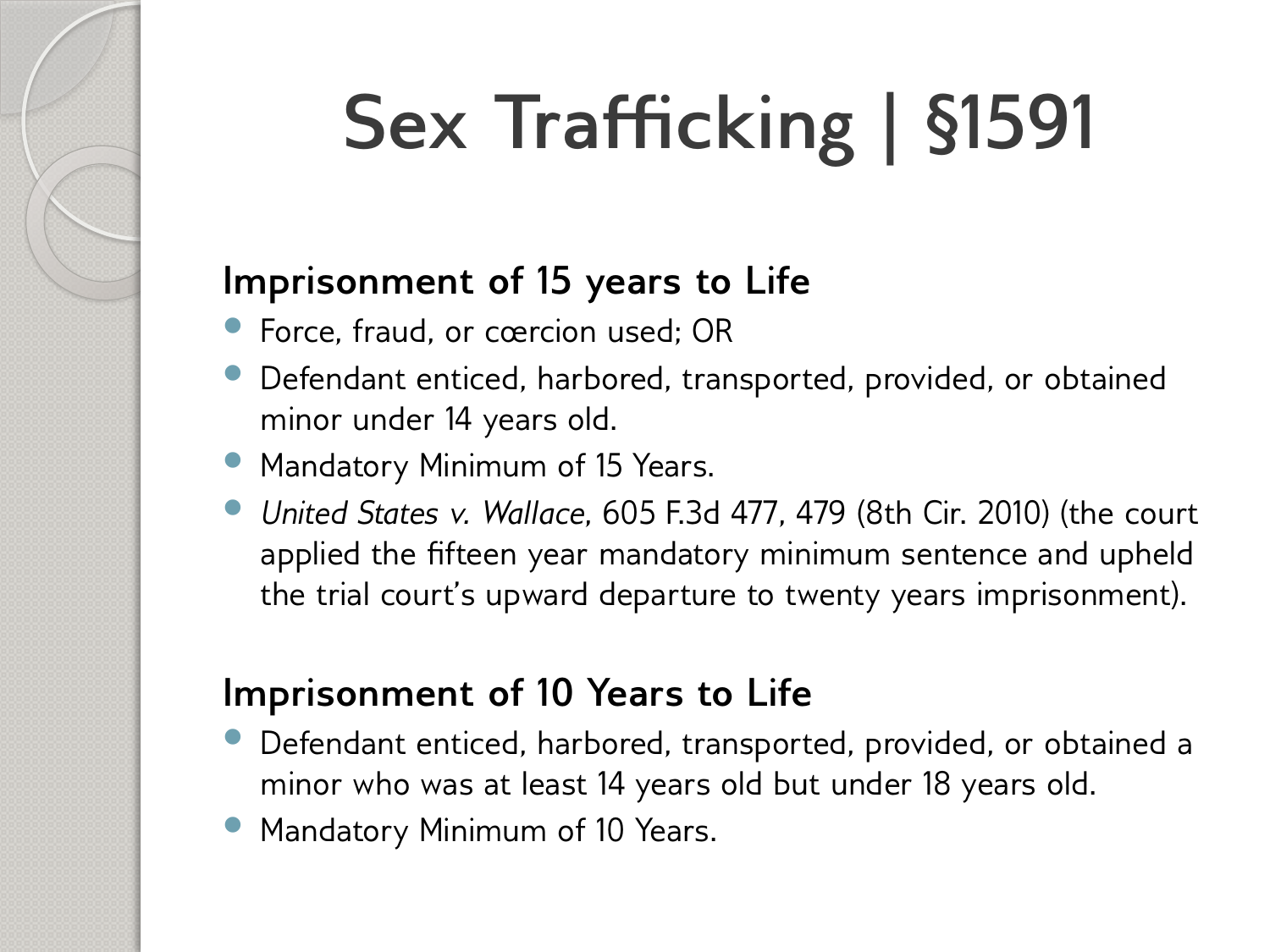

# Sex Trafficking | §1591

Imprisonment of 15 years to Life
Force, fraud, or coercion used; OR
Defendant enticed, harbored, transported, provided, or obtained minor under 14 years old.
Mandatory Minimum of 15 Years.
United States v. Wallace, 605 F.3d 477, 479 (8th Cir. 2010) (the court applied the fifteen year mandatory minimum sentence and upheld the trial court’s upward departure to twenty years imprisonment).

Imprisonment of 10 Years to Life
Defendant enticed, harbored, transported, provided, or obtained a minor who was at least 14 years old but under 18 years old.
Mandatory Minimum of 10 Years.